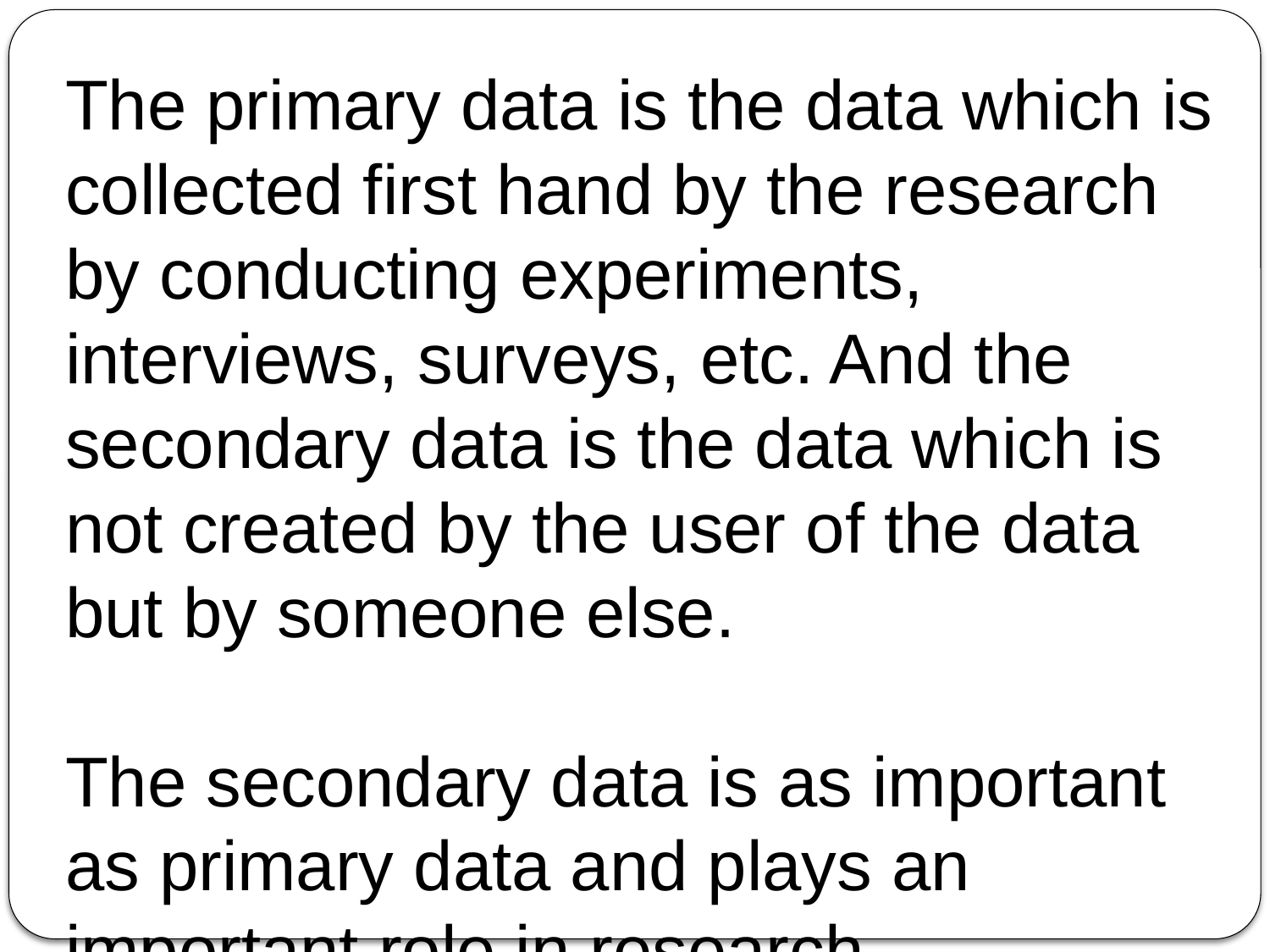

The primary data is the data which is collected first hand by the research by conducting experiments, interviews, surveys, etc. And the secondary data is the data which is not created by the user of the data but by someone else.

The secondary data is as important as primary data and plays an important role in research.